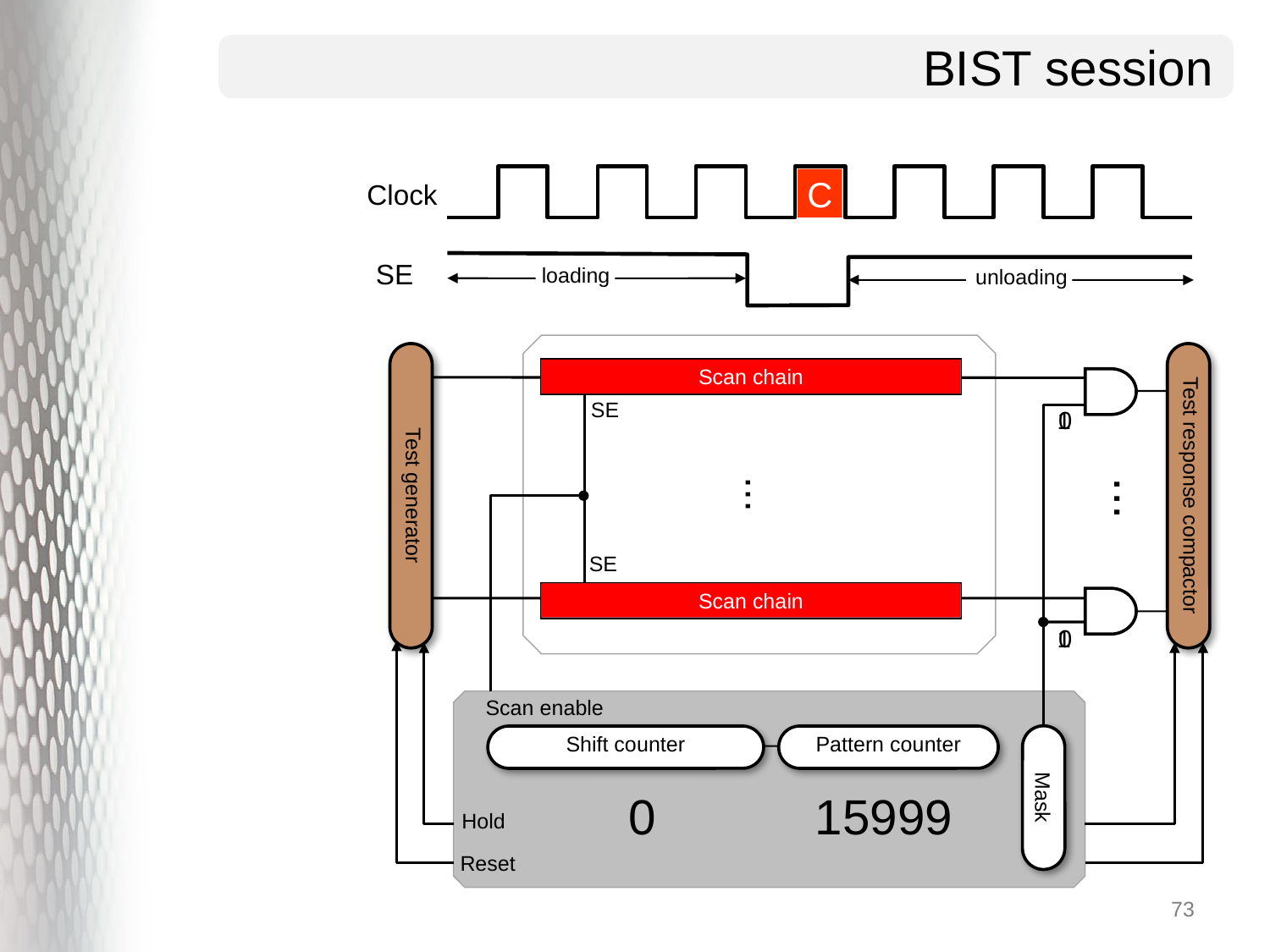

# BIST session

C
Clock
SE

loading
unloading

Scan chain
Scan chain
Scan chain
Scan chain
Scan chain

SE

0
0
1
1

...
...
Test generator
Test response compactor

SE
Scan chain

Scan enable

Shift counter
Pattern counter

Mask
128
0
16000
15999
Hold
Reset